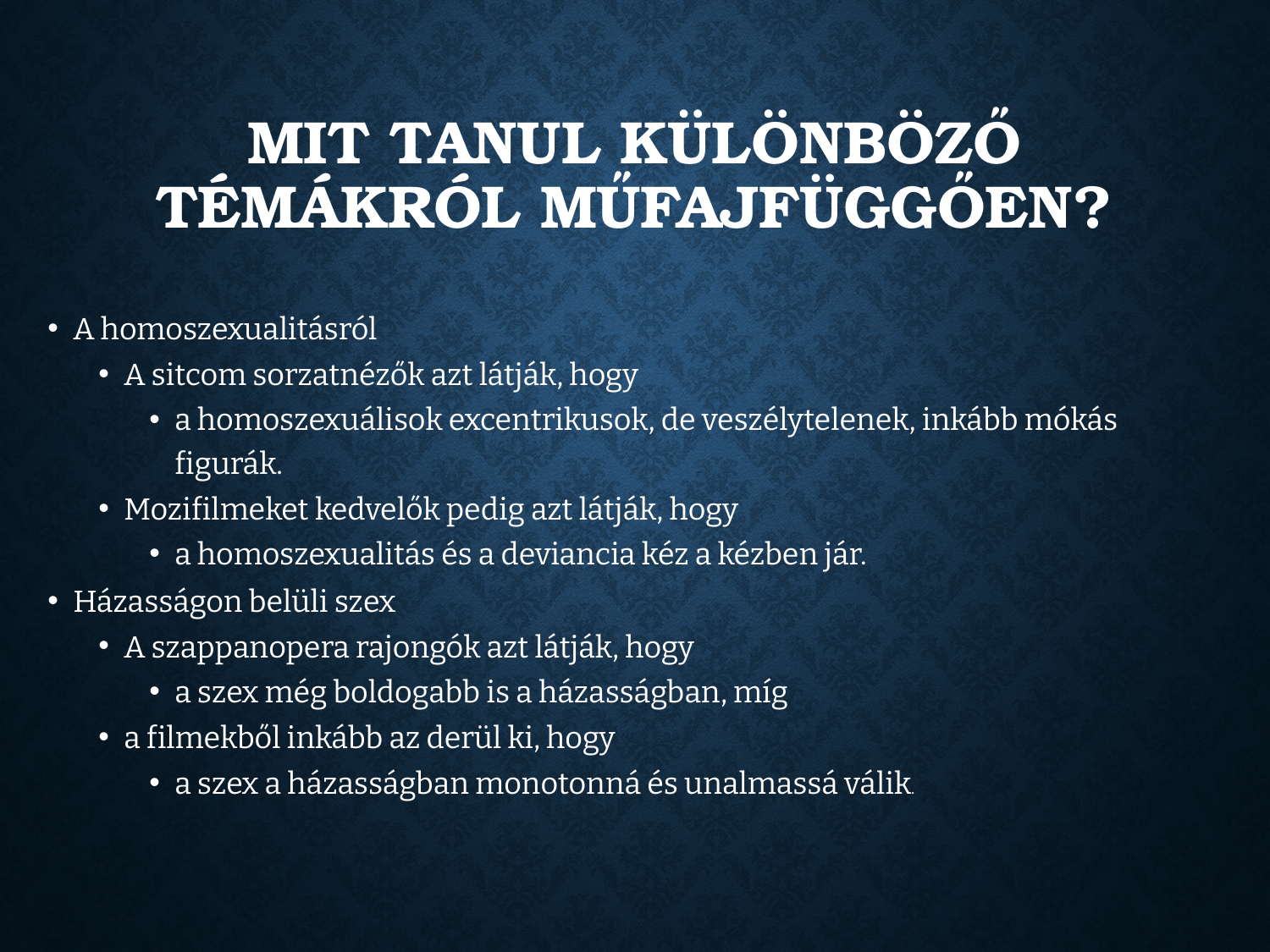

# Mit tanul különböző témákról műfajfüggően?
A homoszexualitásról
A sitcom sorzatnézők azt látják, hogy
a homoszexuálisok excentrikusok, de veszélytelenek, inkább mókás figurák.
Mozifilmeket kedvelők pedig azt látják, hogy
a homoszexualitás és a deviancia kéz a kézben jár.
Házasságon belüli szex
A szappanopera rajongók azt látják, hogy
a szex még boldogabb is a házasságban, míg
a filmekből inkább az derül ki, hogy
a szex a házasságban monotonná és unalmassá válik.